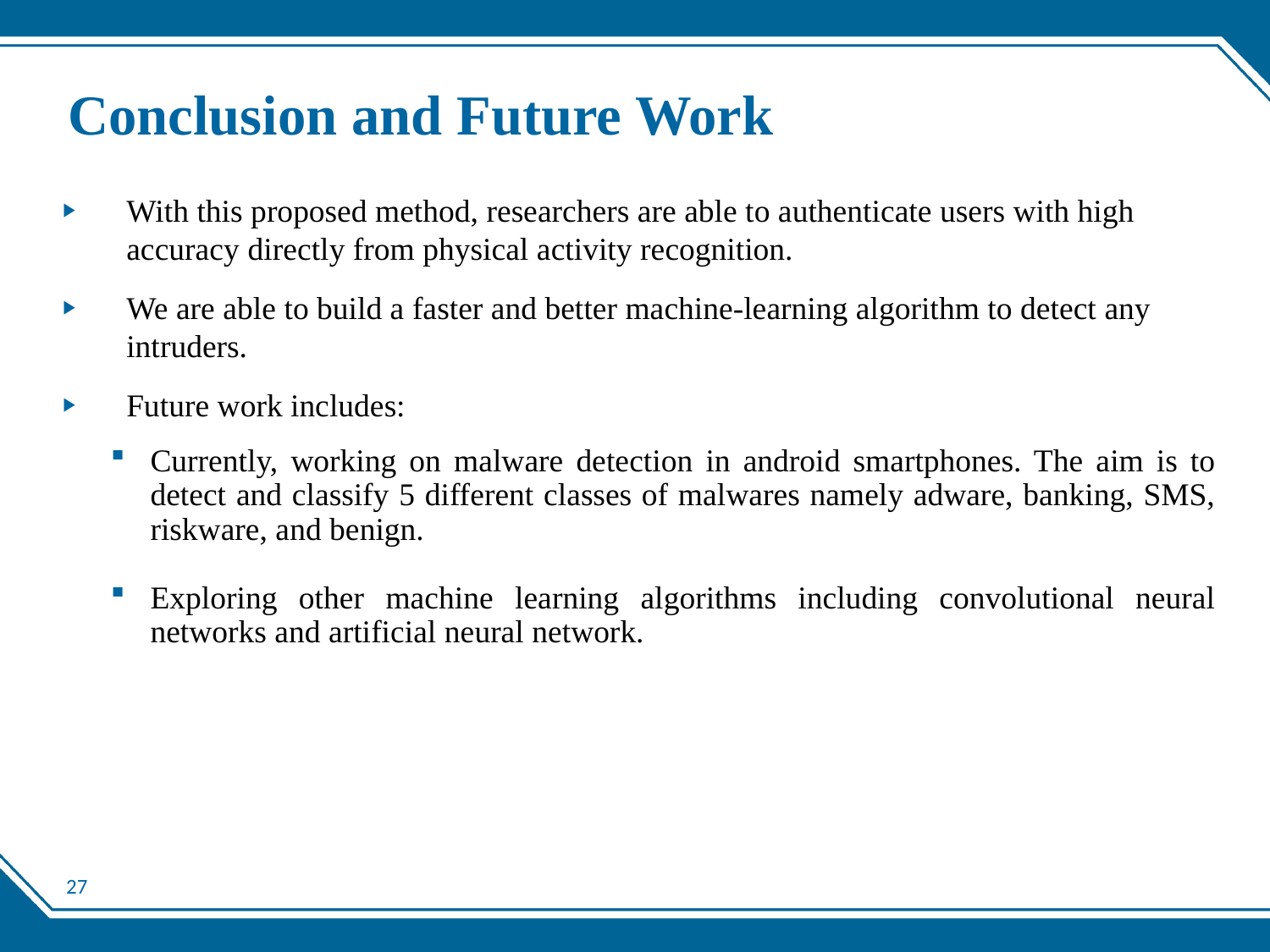

# Conclusion and Future Work
With this proposed method, researchers are able to authenticate users with high accuracy directly from physical activity recognition.
We are able to build a faster and better machine-learning algorithm to detect any intruders.
Future work includes:
Currently, working on malware detection in android smartphones. The aim is to detect and classify 5 different classes of malwares namely adware, banking, SMS, riskware, and benign.

Exploring other machine learning algorithms including convolutional neural networks and artificial neural network.